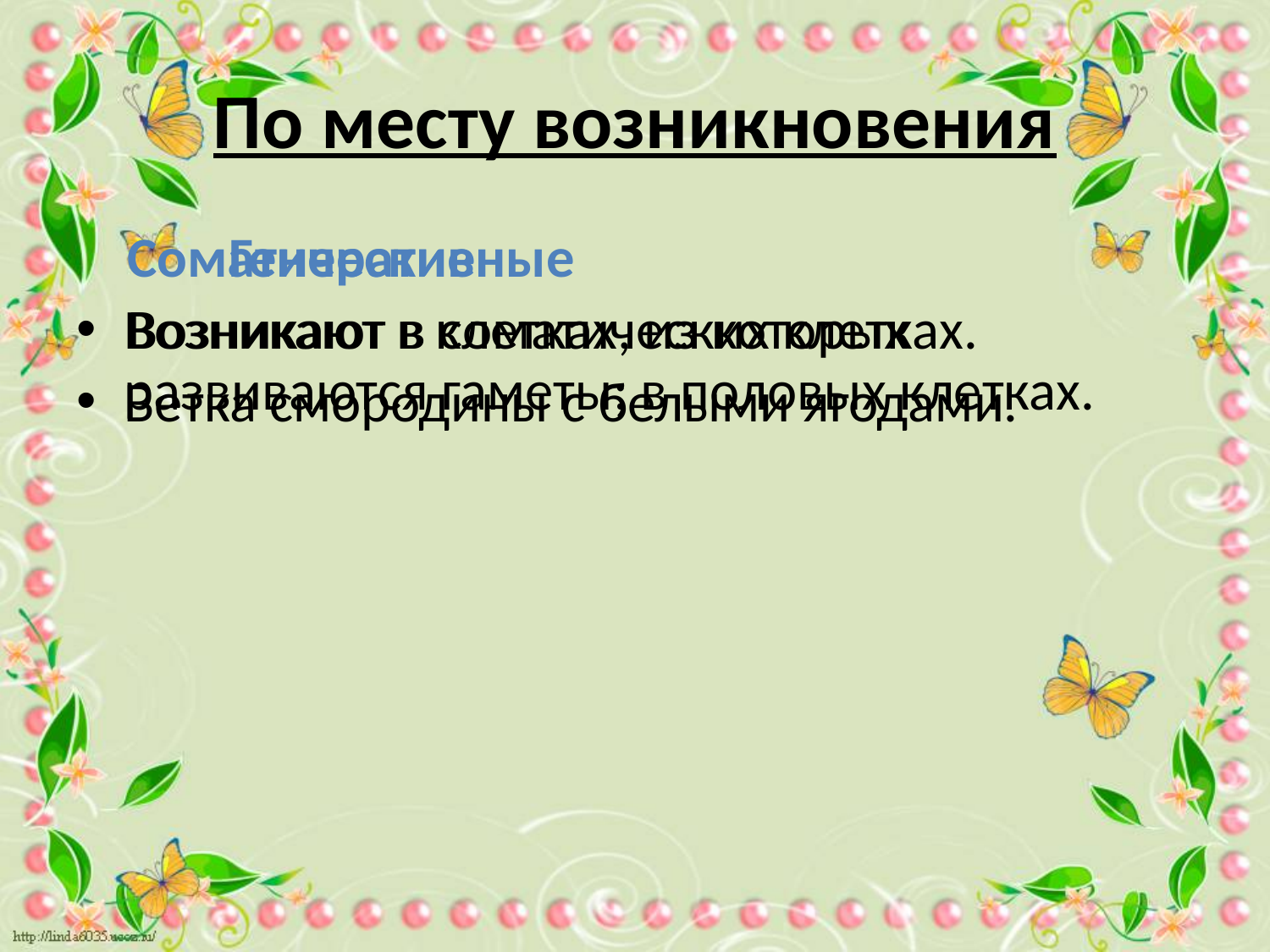

# По месту возникновения
            Генеративные
Возникают в клетках, из которых развиваются гаметы; в половых клетках.

    Соматические
    Возникают в соматических клетках.
Ветка смородины с белыми ягодами.